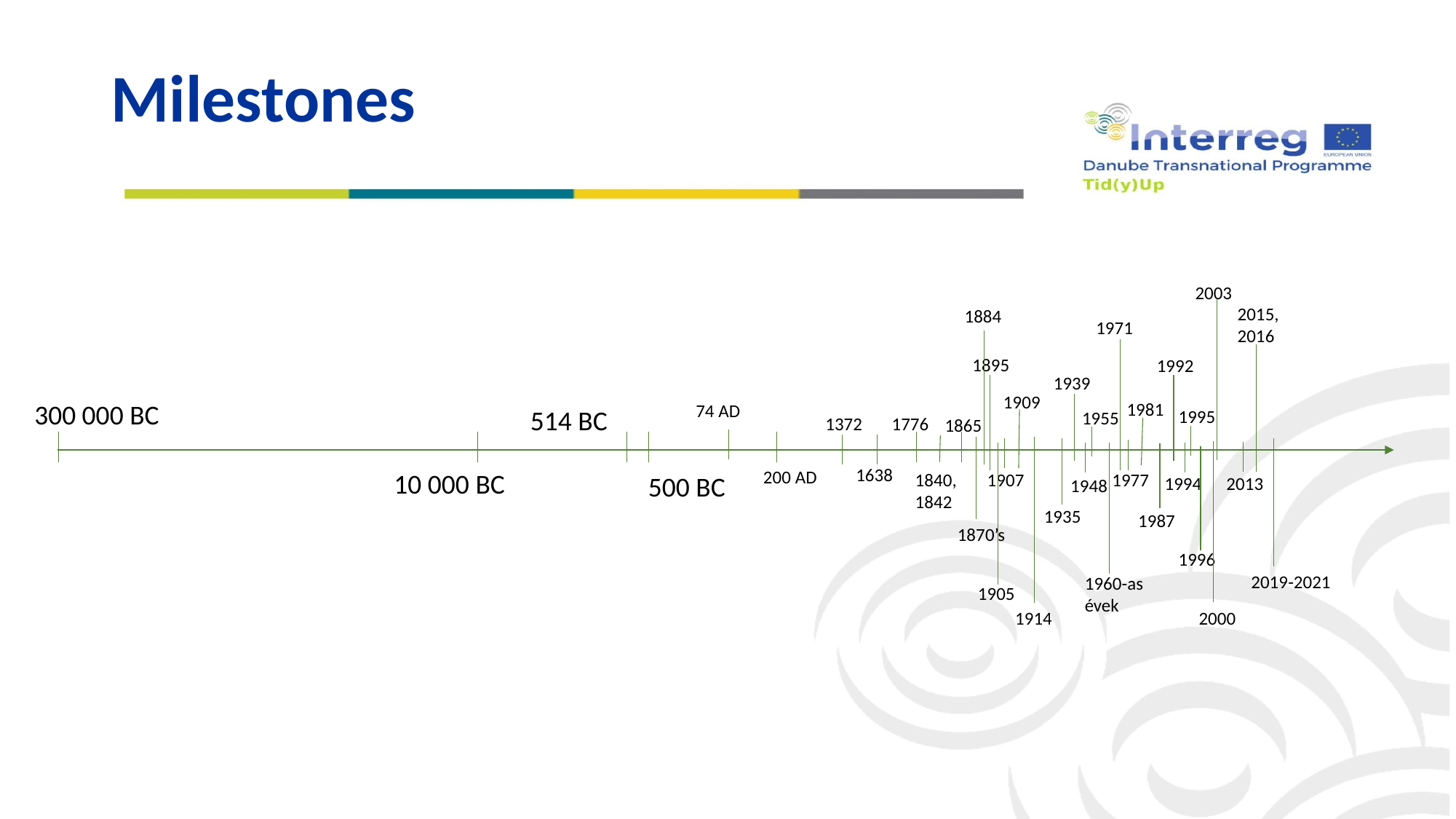

# Milestones
2003
2015,
2016
1884
1971
1895
1992
1939
1909
1981
300 000 BC
 74 AD
514 BC
1995
1955
1372
1776
1865
1638
 200 AD
10 000 BC
1840,
1842
1907
1977
500 BC
1994
2013
1948
1935
1987
1870’s
1996
2019-2021
1960-as évek
1905
2000
1914